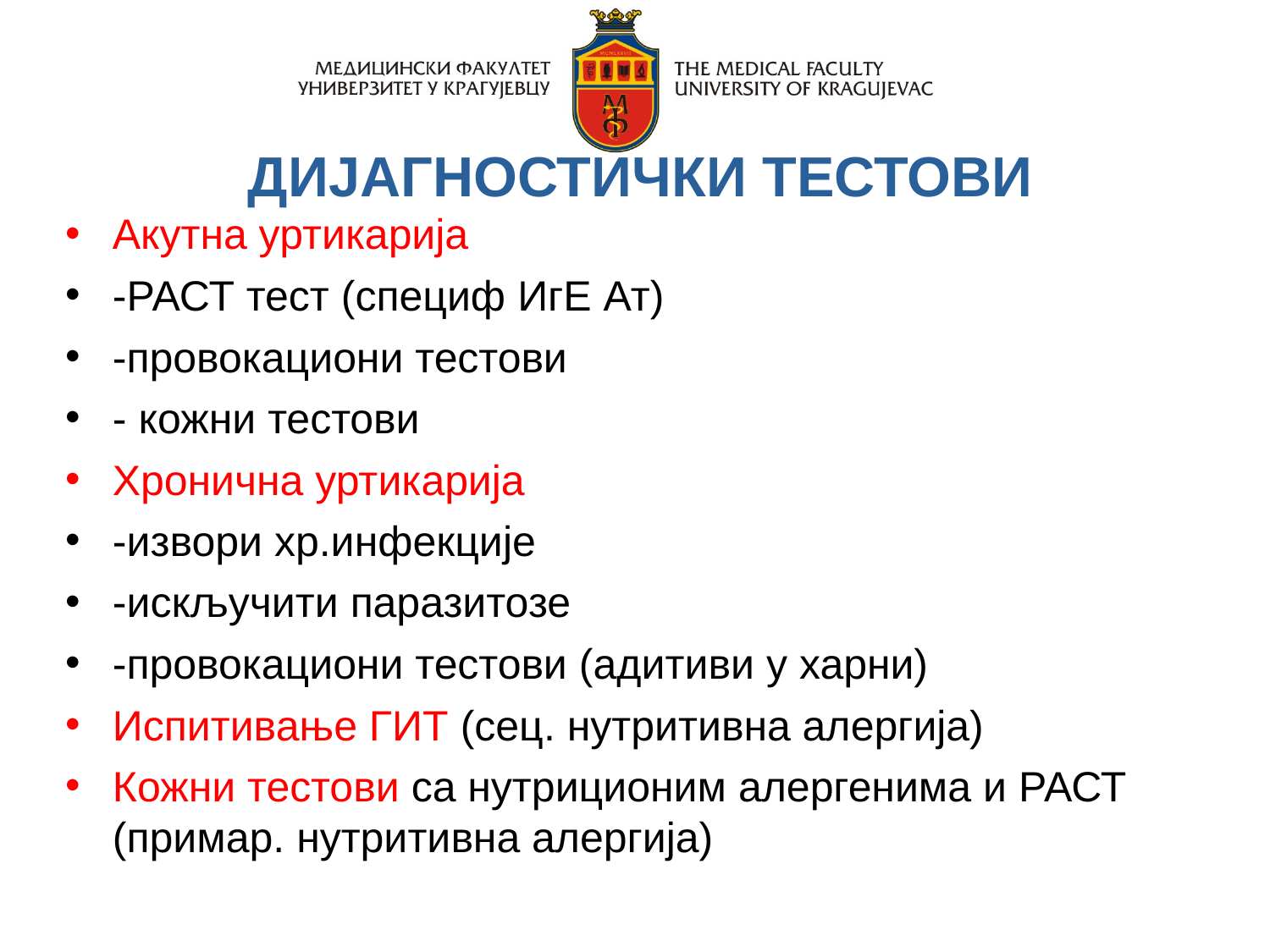

ДИЈАГНОСТИЧКИ ТЕСТОВИ
Акутна уртикарија
-РАСТ тест (специф ИгЕ Ат)
-провокациони тестови
- кожни тестови
Хронична уртикарија
-извори хр.инфекције
-искључити паразитозе
-провокациони тестови (адитиви у харни)
Испитивање ГИТ (сец. нутритивна алергија)
Кожни тестови са нутриционим алергенима и РАСТ (примар. нутритивна алергија)